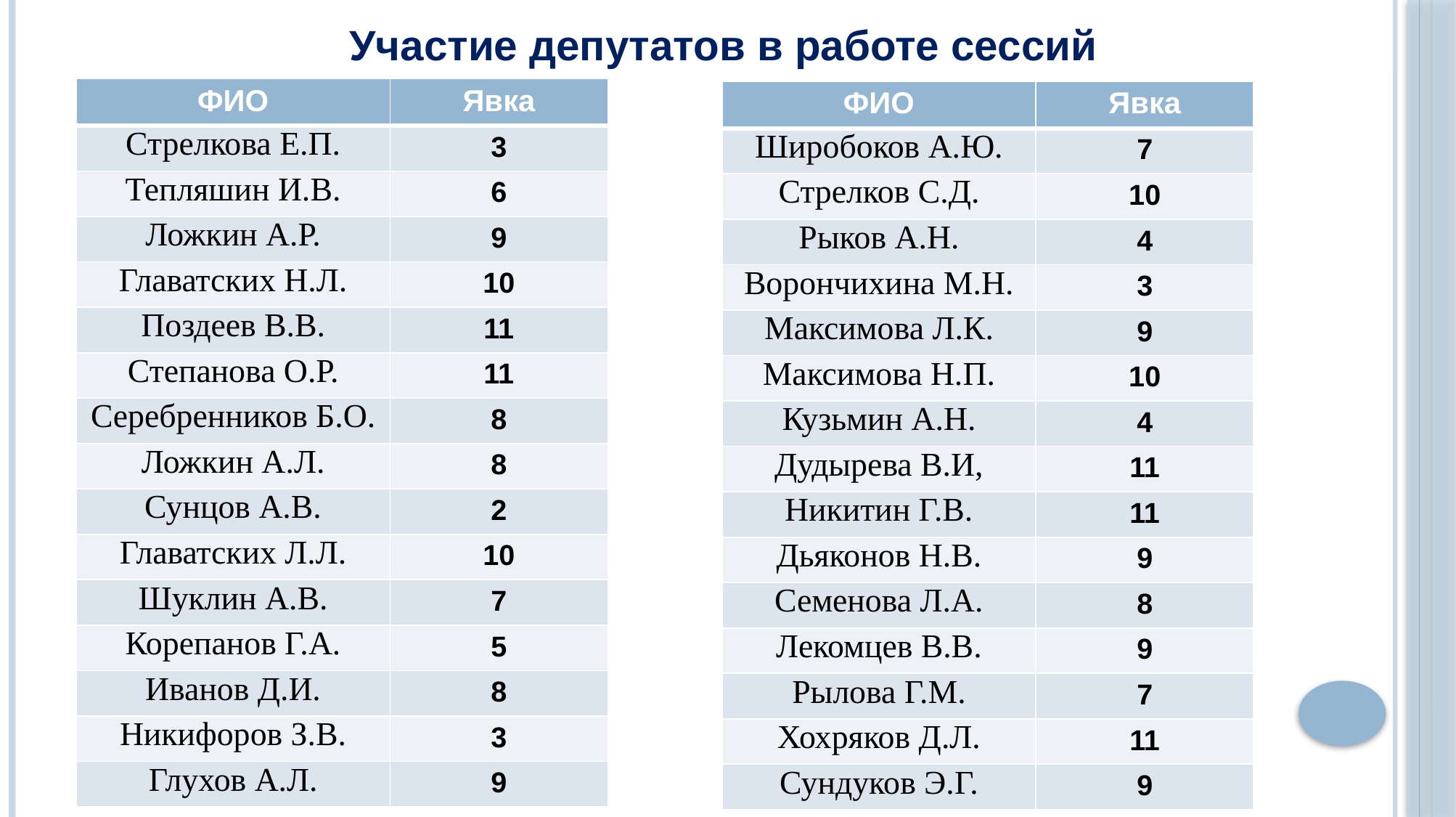

Участие депутатов в работе сессий
| ФИО | Явка |
| --- | --- |
| Стрелкова Е.П. | 3 |
| Тепляшин И.В. | 6 |
| Ложкин А.Р. | 9 |
| Главатских Н.Л. | 10 |
| Поздеев В.В. | 11 |
| Степанова О.Р. | 11 |
| Серебренников Б.О. | 8 |
| Ложкин А.Л. | 8 |
| Сунцов А.В. | 2 |
| Главатских Л.Л. | 10 |
| Шуклин А.В. | 7 |
| Корепанов Г.А. | 5 |
| Иванов Д.И. | 8 |
| Никифоров З.В. | 3 |
| Глухов А.Л. | 9 |
| ФИО | Явка |
| --- | --- |
| Широбоков А.Ю. | 7 |
| Стрелков С.Д. | 10 |
| Рыков А.Н. | 4 |
| Ворончихина М.Н. | 3 |
| Максимова Л.К. | 9 |
| Максимова Н.П. | 10 |
| Кузьмин А.Н. | 4 |
| Дудырева В.И, | 11 |
| Никитин Г.В. | 11 |
| Дьяконов Н.В. | 9 |
| Семенова Л.А. | 8 |
| Лекомцев В.В. | 9 |
| Рылова Г.М. | 7 |
| Хохряков Д.Л. | 11 |
| Сундуков Э.Г. | 9 |